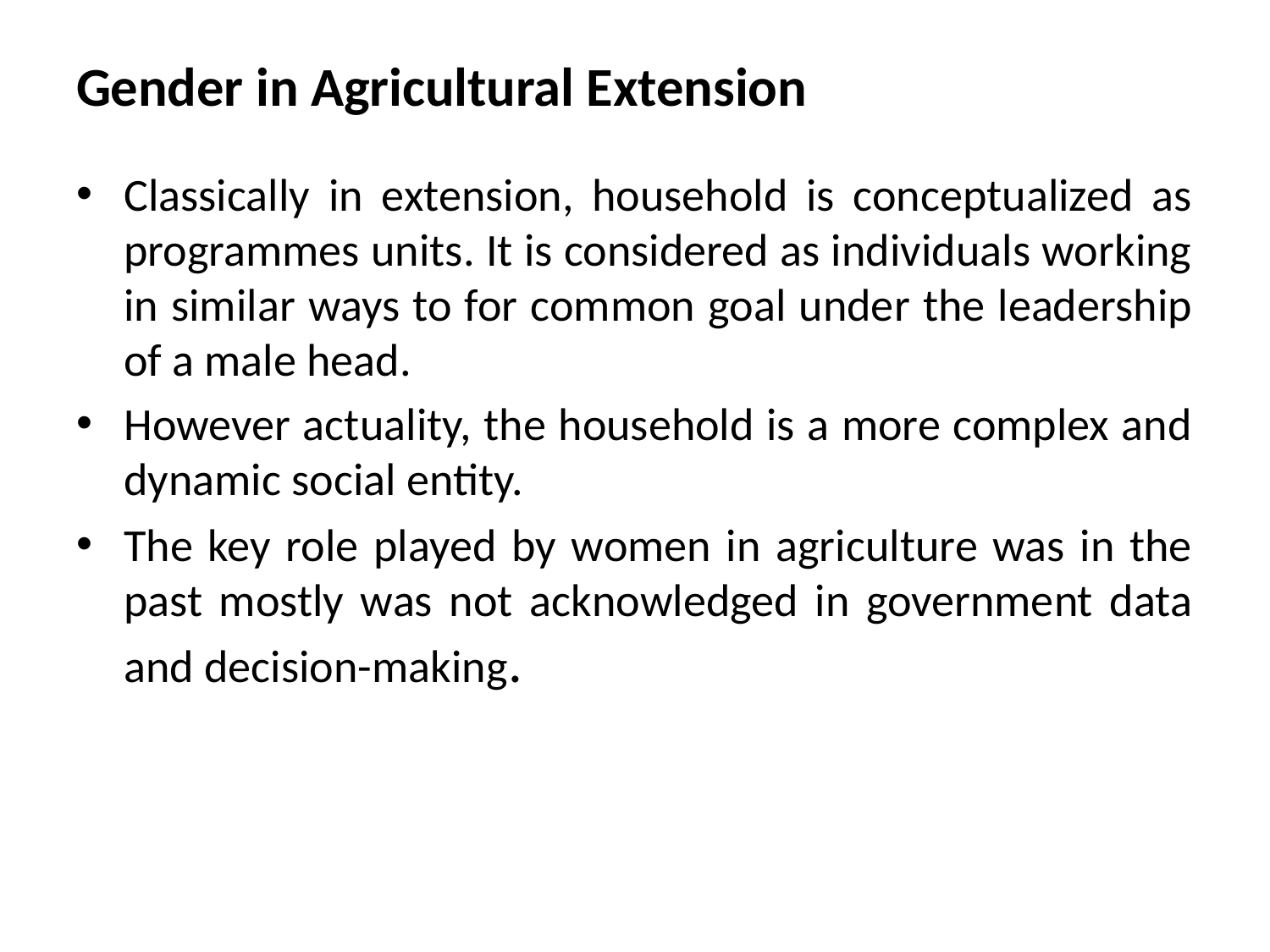

# Gender in Agricultural Extension
Classically in extension, household is conceptualized as programmes units. It is considered as individuals working in similar ways to for common goal under the leadership of a male head.
However actuality, the household is a more complex and dynamic social entity.
The key role played by women in agriculture was in the past mostly was not acknowledged in government data and decision-making.